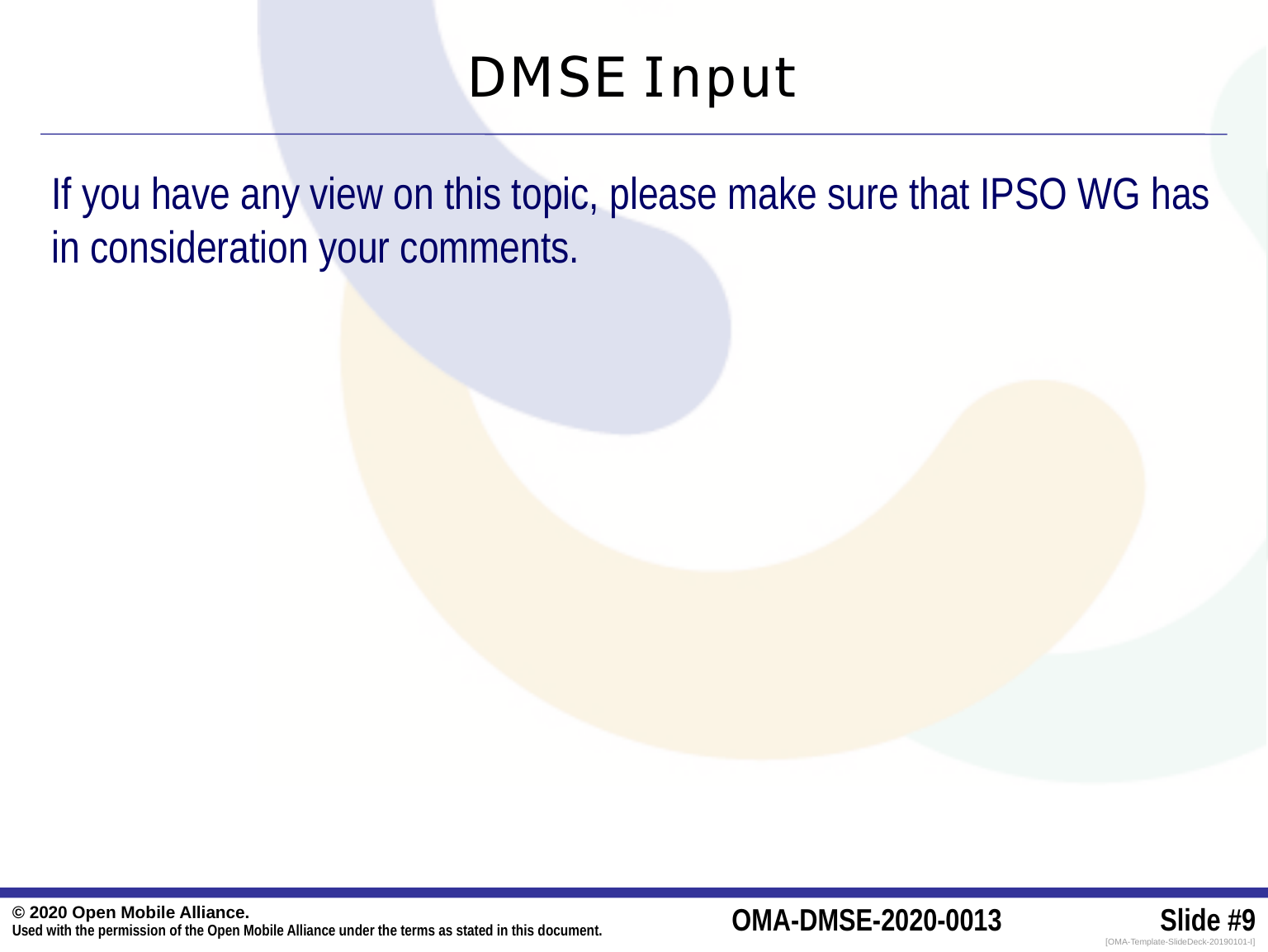

# DMSE Input
If you have any view on this topic, please make sure that IPSO WG has in consideration your comments.